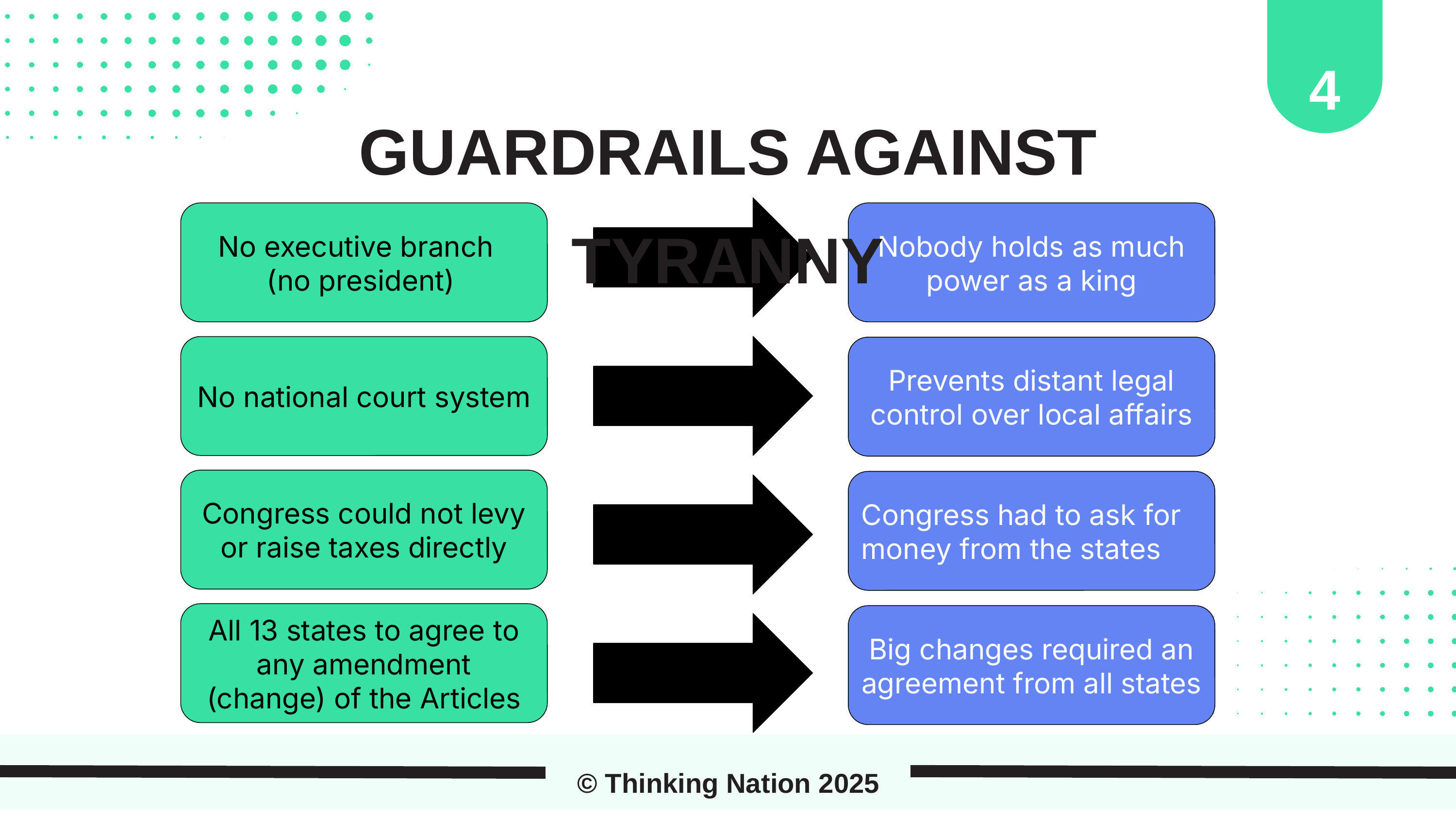

4
GUARDRAILS AGAINST TYRANNY

Nobody holds as much power as a king
No executive branch   (no president)

No national court system
Prevents distant legal control over local affairs
Congress could not levy or raise taxes directly
Congress had to ask for money from the states

All 13 states to agree to any amendment (change) of the Articles
Big changes required an agreement from all states

© Thinking Nation 2025